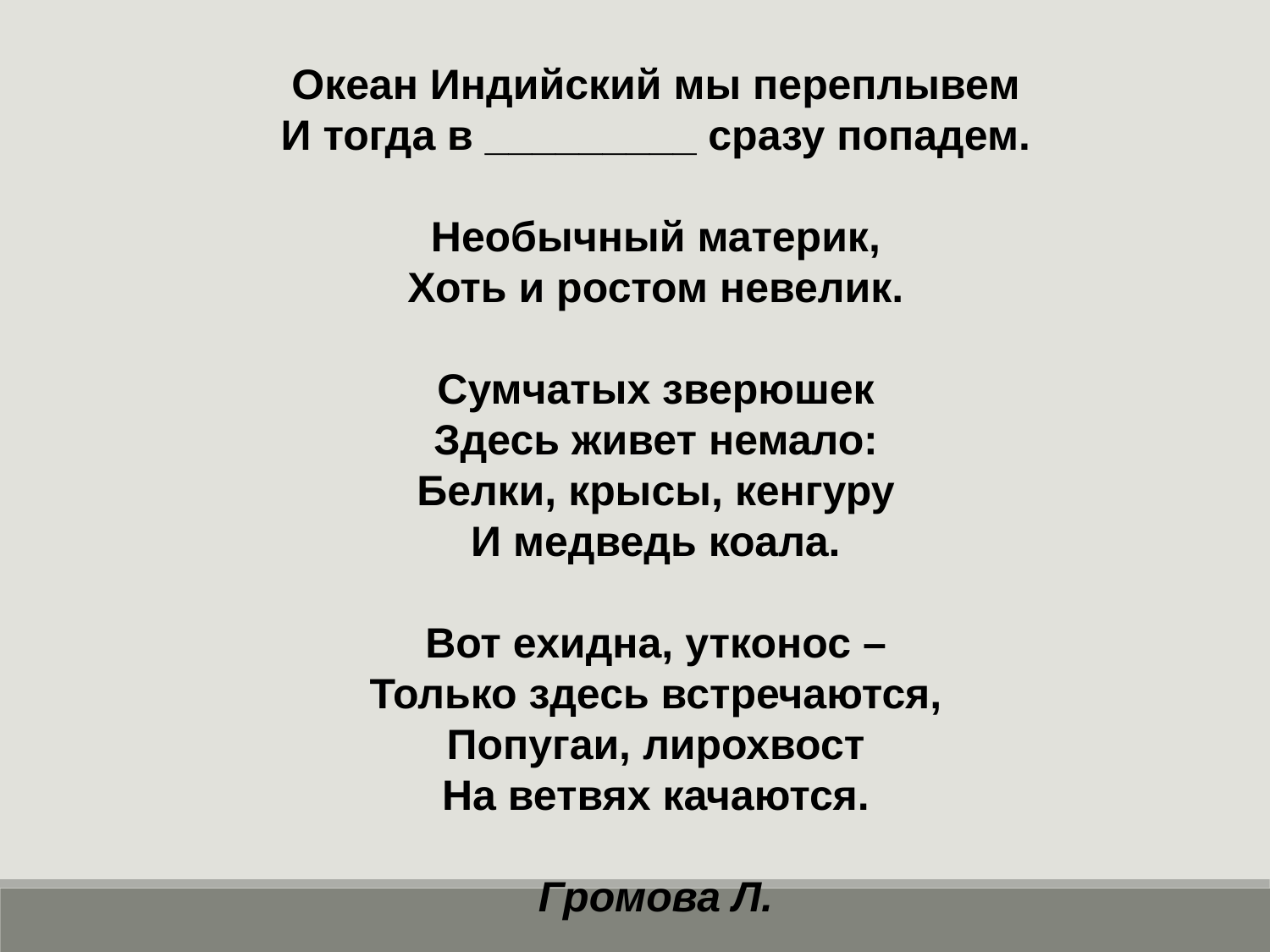

Океан Индийский мы переплывем
И тогда в _________ сразу попадем.
Необычный материк,
Хоть и ростом невелик.
Сумчатых зверюшек
Здесь живет немало:
Белки, крысы, кенгуру
И медведь коала.
Вот ехидна, утконос –
Только здесь встречаются,
Попугаи, лирохвост
На ветвях качаются.
                                                                                        Громова Л.